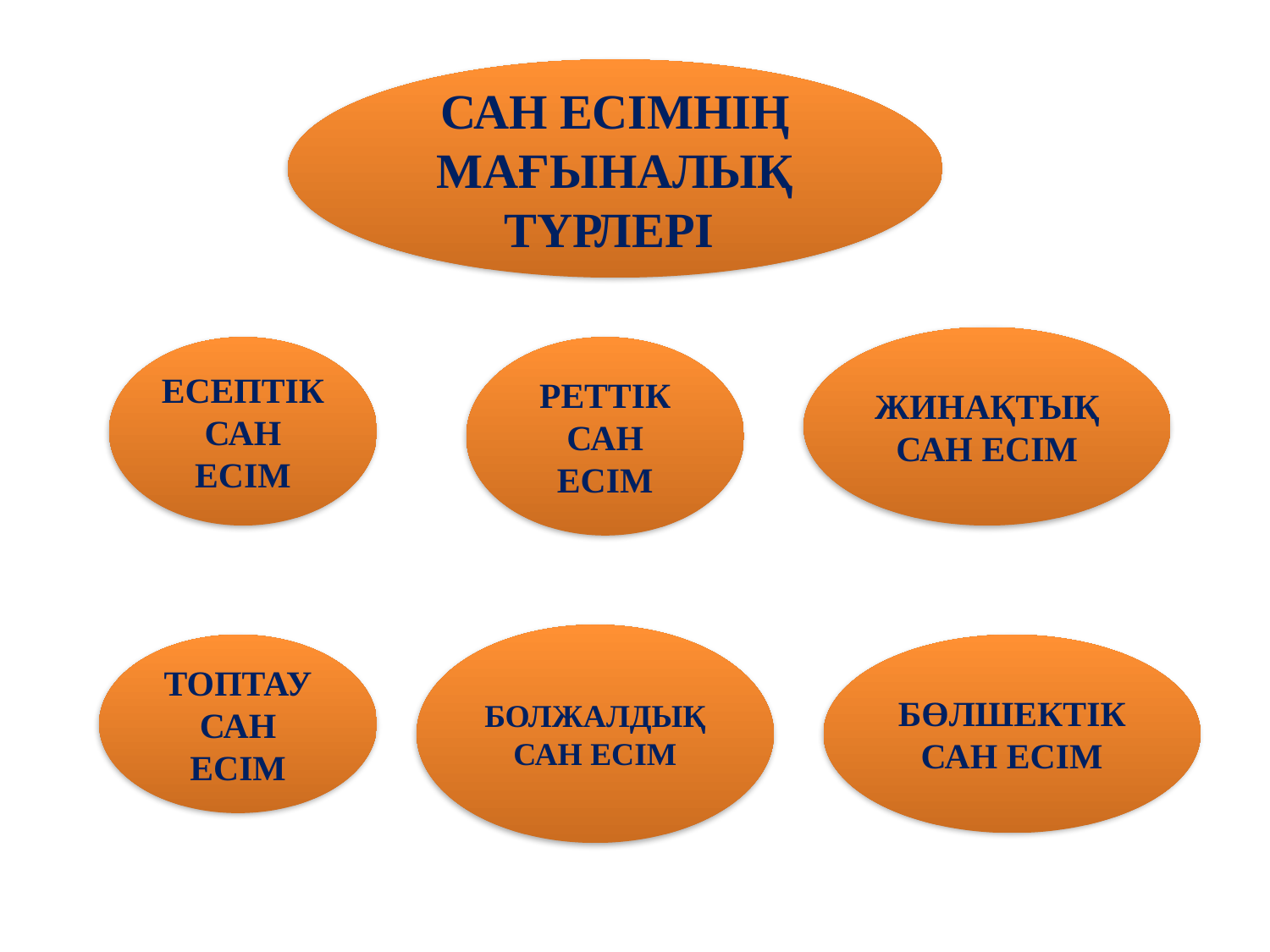

САН ЕСІМНІҢ МАҒЫНАЛЫҚ ТҮРЛЕРІ
ЖИНАҚТЫҚ САН ЕСІМ
ЕСЕПТІК САН ЕСІМ
РЕТТІК САН ЕСІМ
БОЛЖАЛДЫҚ САН ЕСІМ
ТОПТАУ САН ЕСІМ
БӨЛШЕКТІК САН ЕСІМ